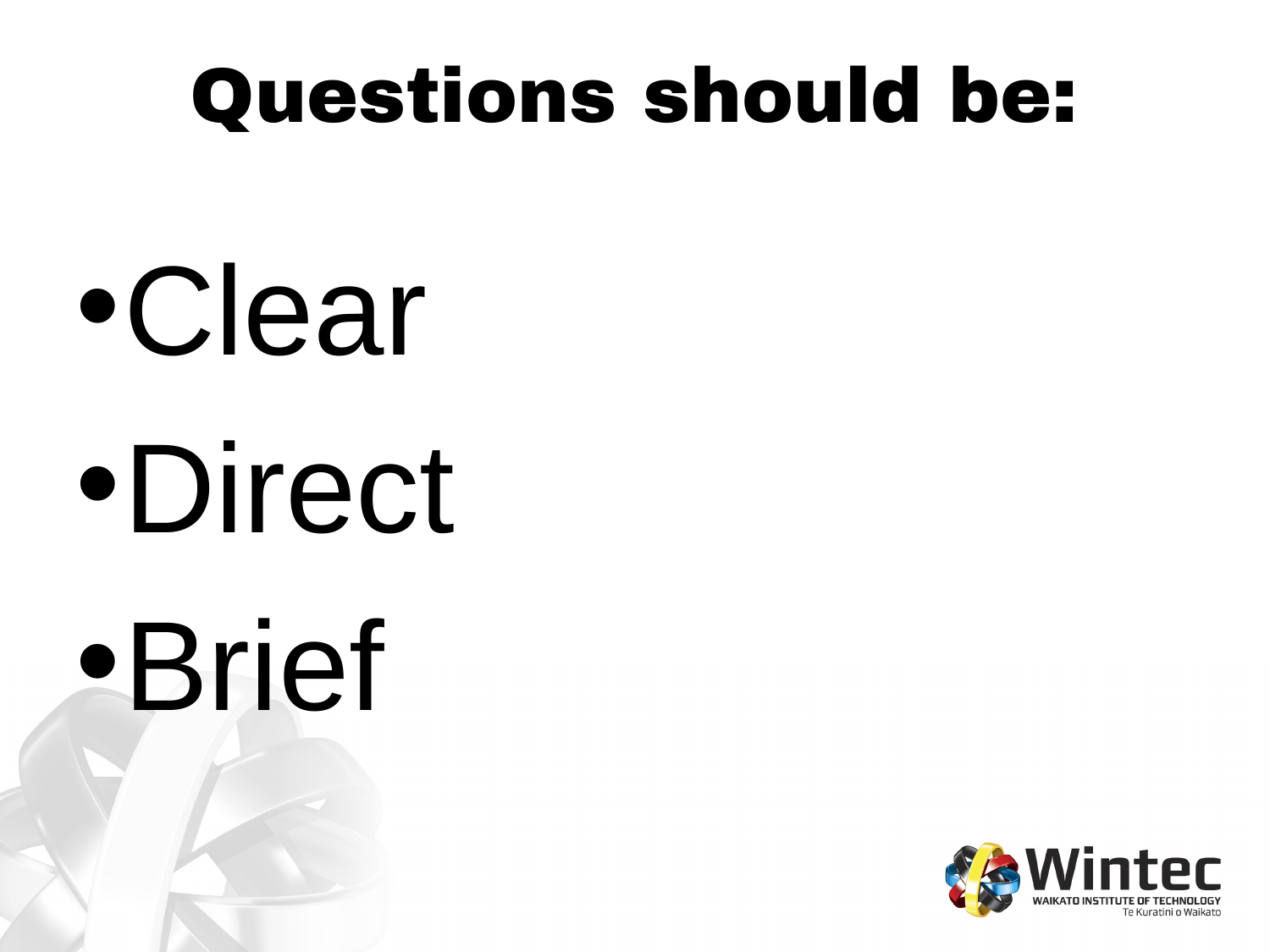

# Questions should be:
Clear
Direct
Brief